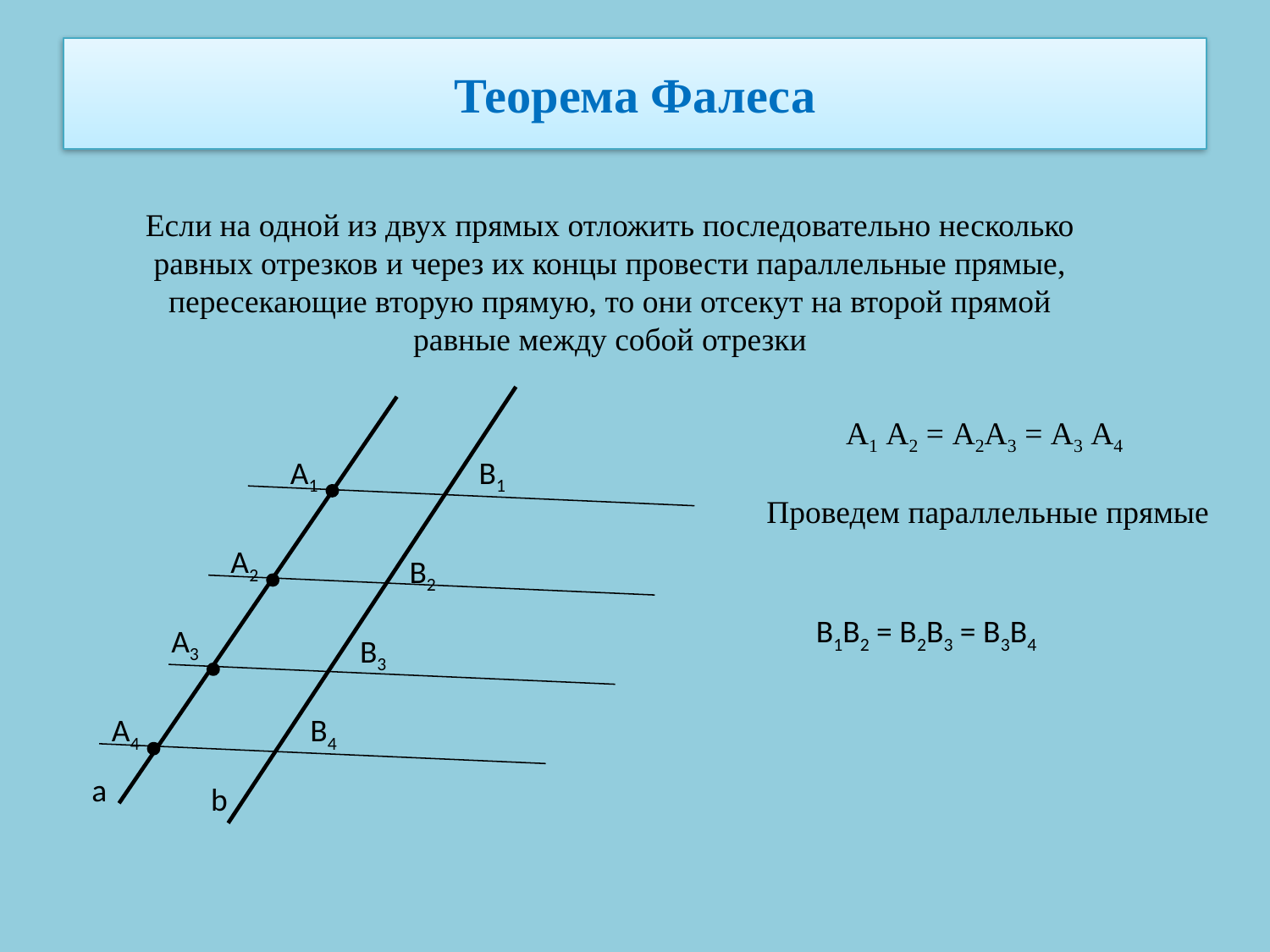

# Теорема Фалеса
Если на одной из двух прямых отложить последовательно несколько равных отрезков и через их концы провести параллельные прямые, пересекающие вторую прямую, то они отсекут на второй прямой равные между собой отрезки
А1 А2 = А2А3 = А3 А4
А1
В1

Проведем параллельные прямые
А2
В2

В1В2 = В2В3 = В3В4
А3
В3

А4
В4

а
b